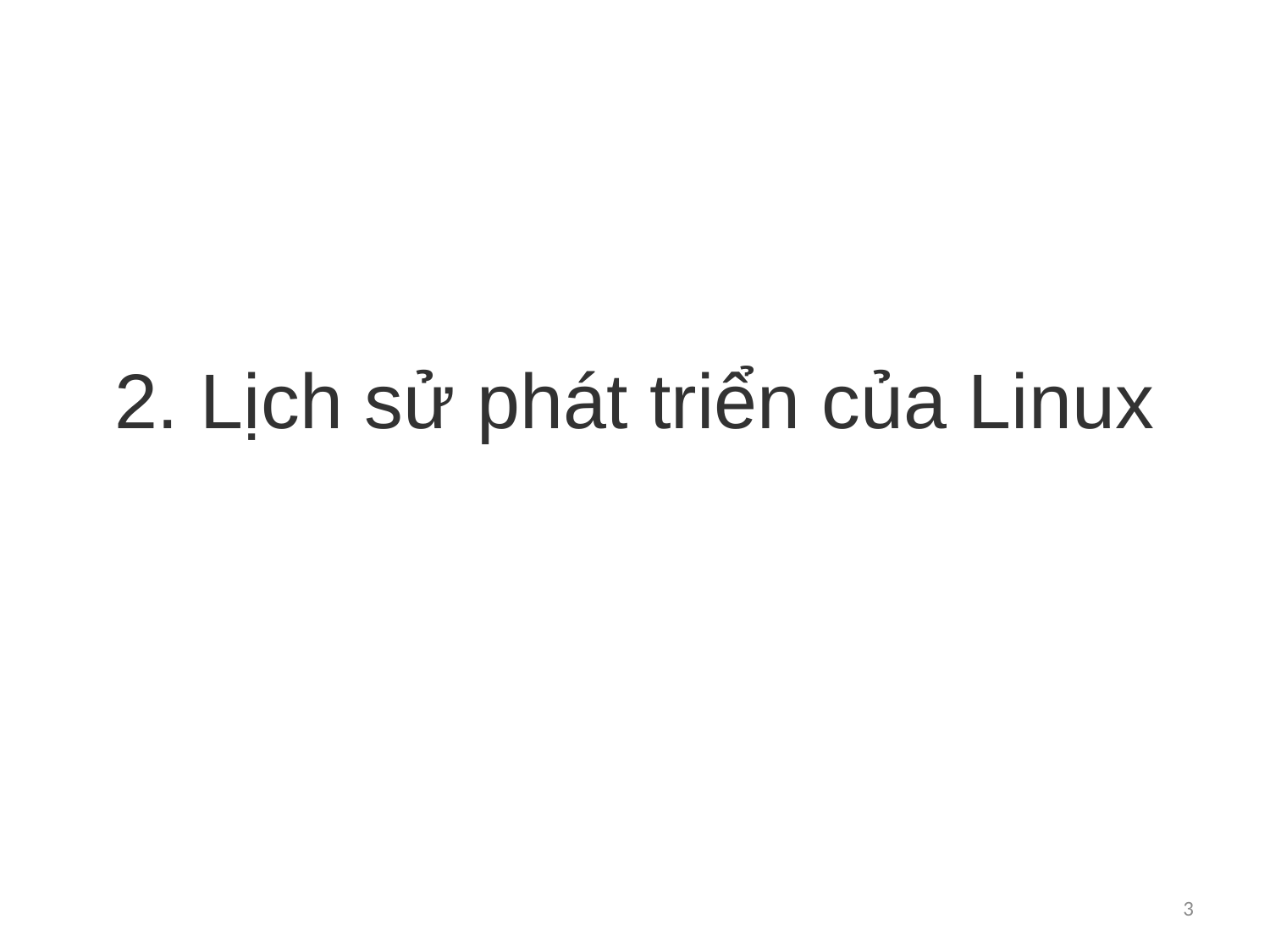

# 2. Lịch sử phát triển của Linux

3